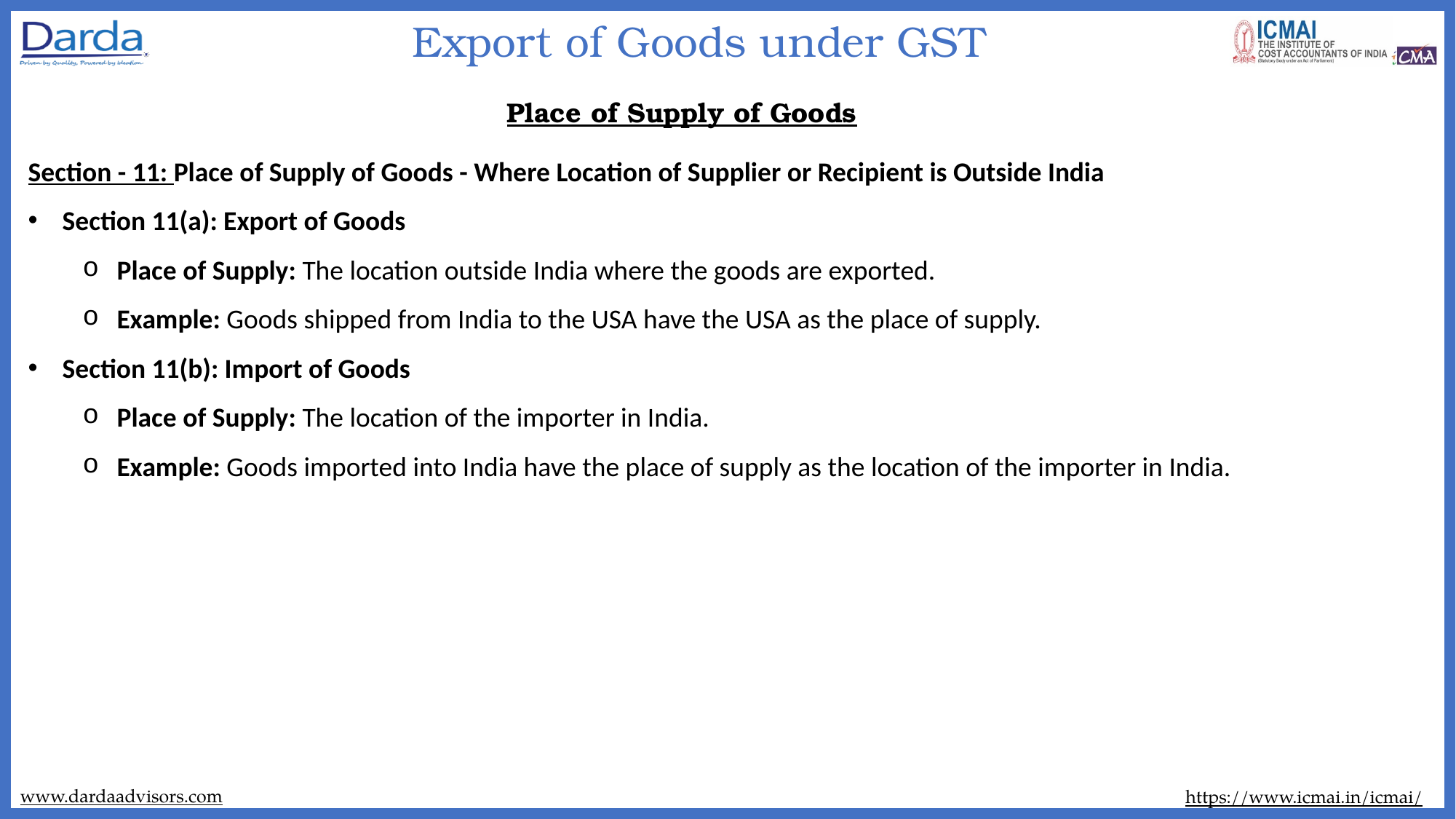

Export of Goods under GST
Place of Supply of Goods
Section - 11: Place of Supply of Goods - Where Location of Supplier or Recipient is Outside India
Section 11(a): Export of Goods
Place of Supply: The location outside India where the goods are exported.
Example: Goods shipped from India to the USA have the USA as the place of supply.
Section 11(b): Import of Goods
Place of Supply: The location of the importer in India.
Example: Goods imported into India have the place of supply as the location of the importer in India.